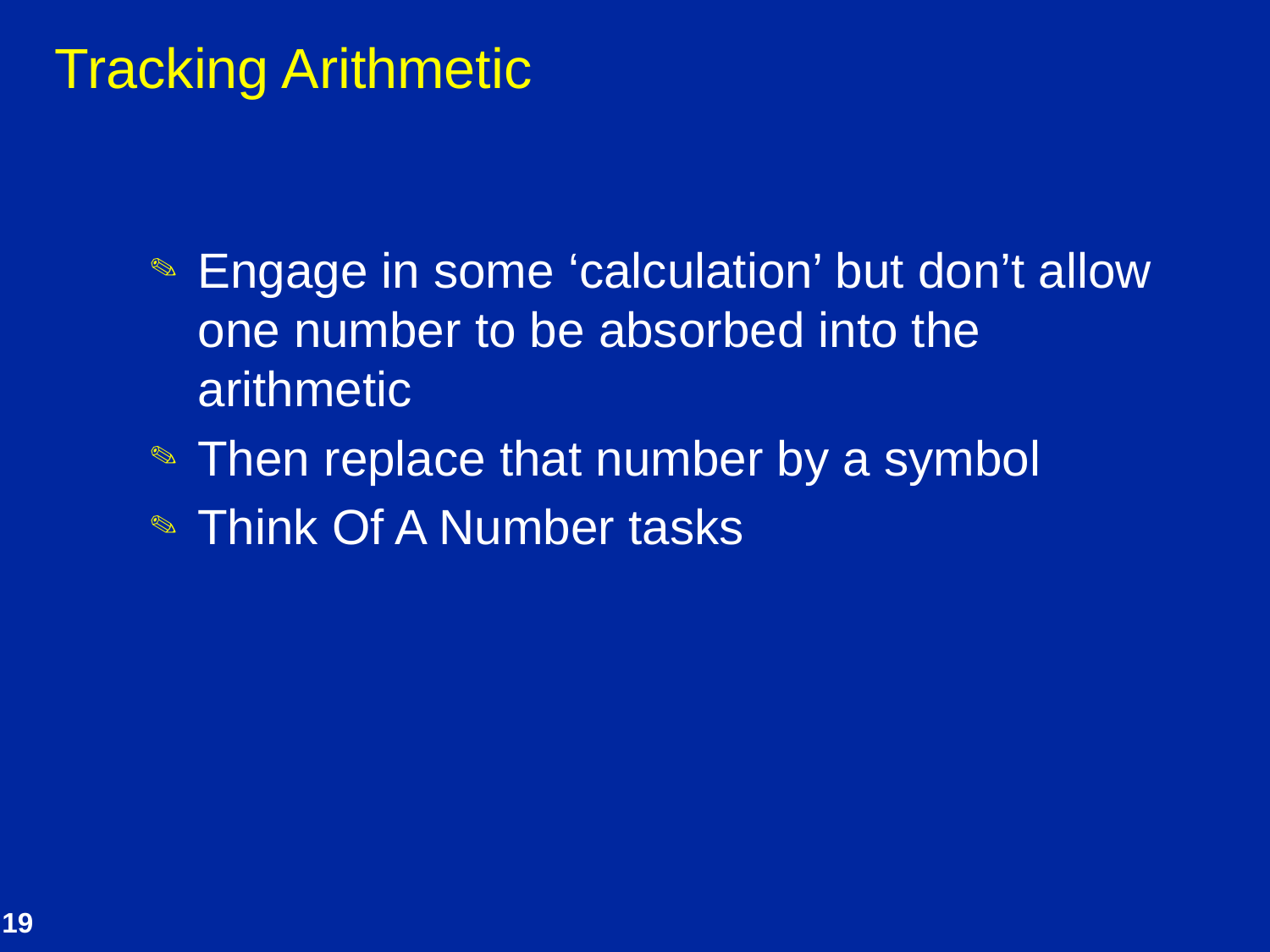

# Tracking Arithmetic
Engage in some ‘calculation’ but don’t allow one number to be absorbed into the arithmetic
Then replace that number by a symbol
Think Of A Number tasks